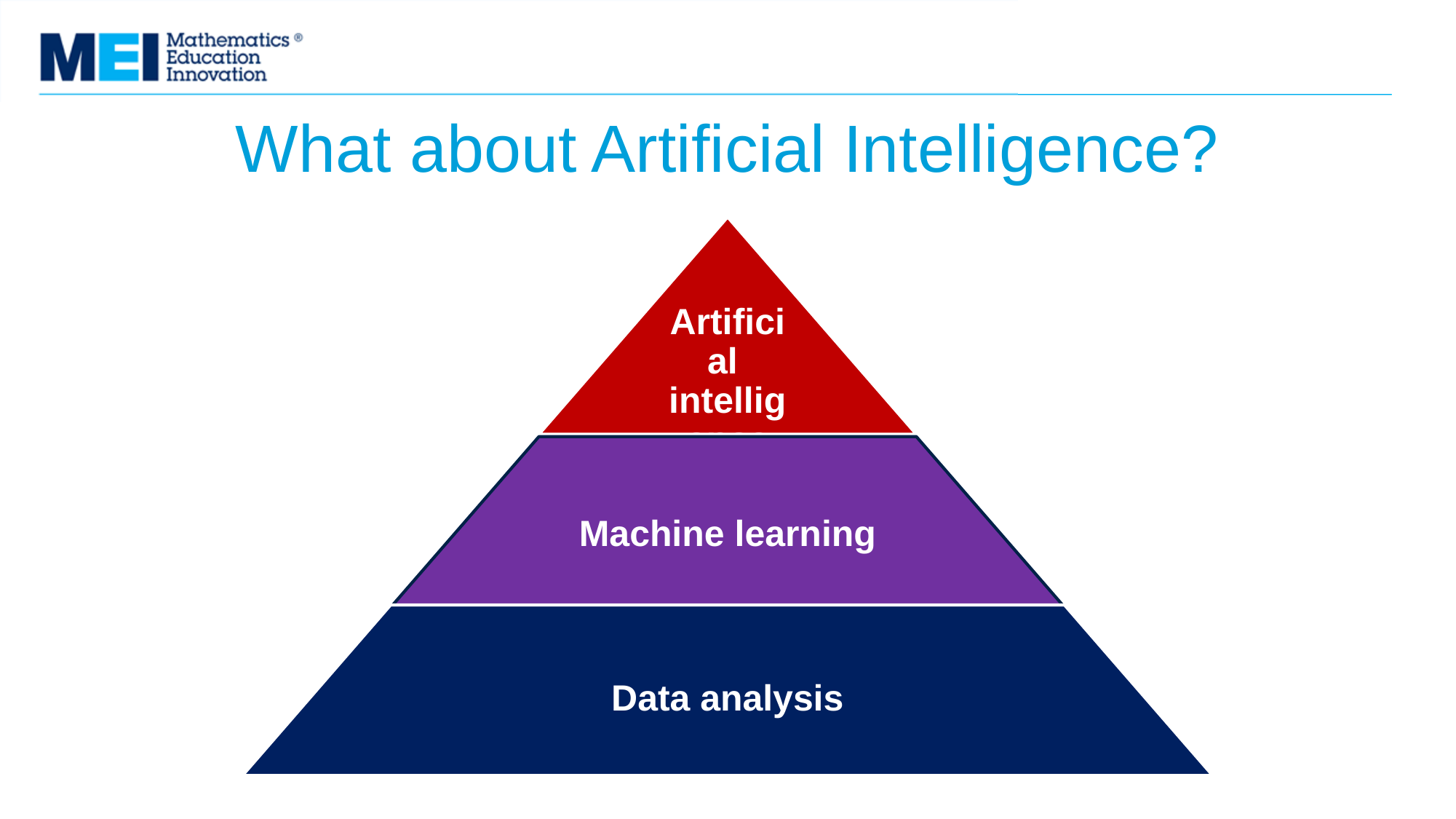

# What about Artificial Intelligence?
 
Artificial
intelligence
Machine learning
Data analysis